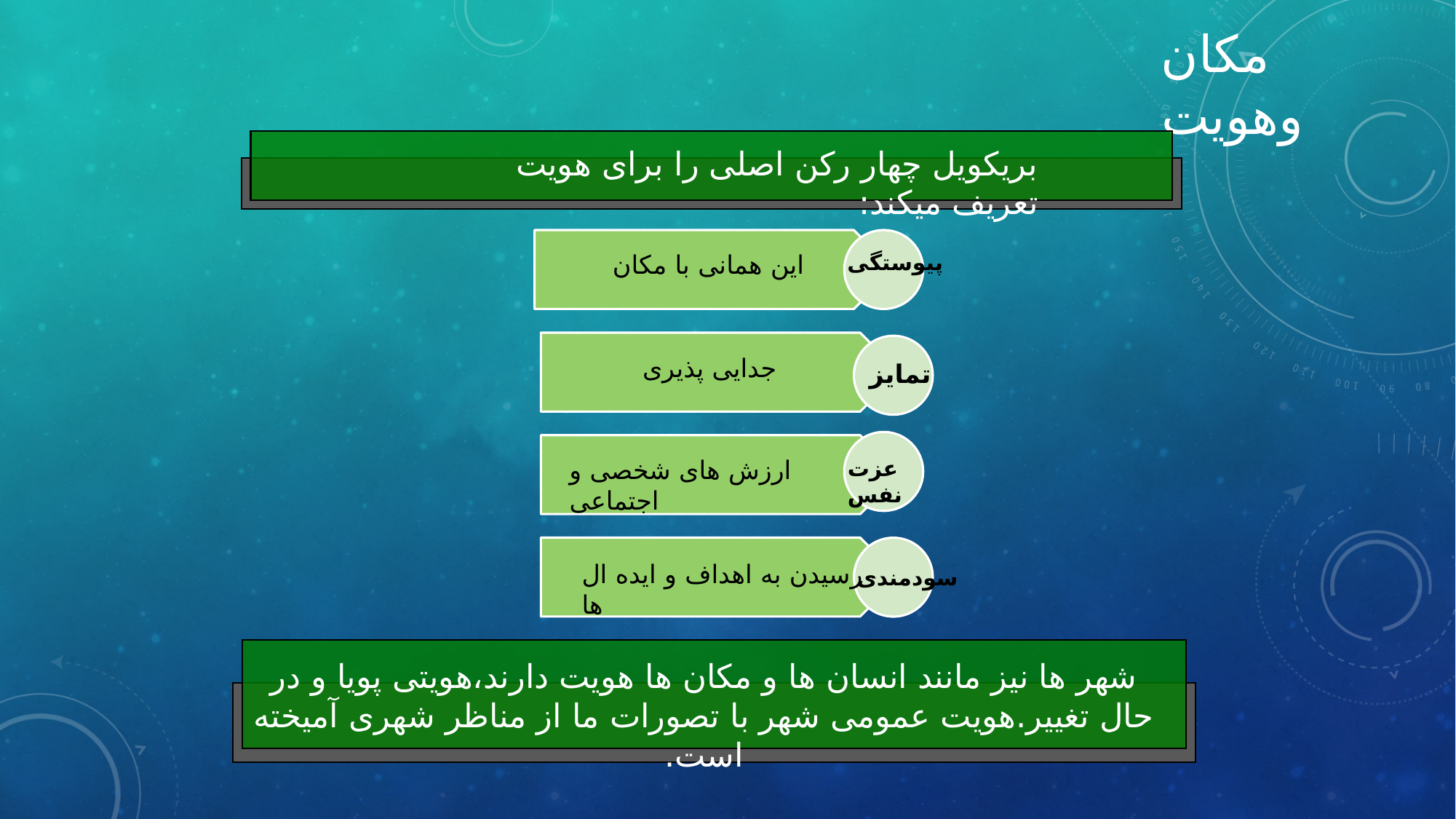

مکان وهویت

بریکویل چهار رکن اصلی را برای هویت تعریف میکند:

این همانی با مکان
پیوستگی
جدایی پذیری
تمایز
ارزش های شخصی و اجتماعی
عزت نفس
رسیدن به اهداف و ایده ال ها
سودمندی

شهر ها نیز مانند انسان ها و مکان ها هویت دارند،هویتی پویا و در حال تغییر.هویت عمومی شهر با تصورات ما از مناظر شهری آمیخته است.